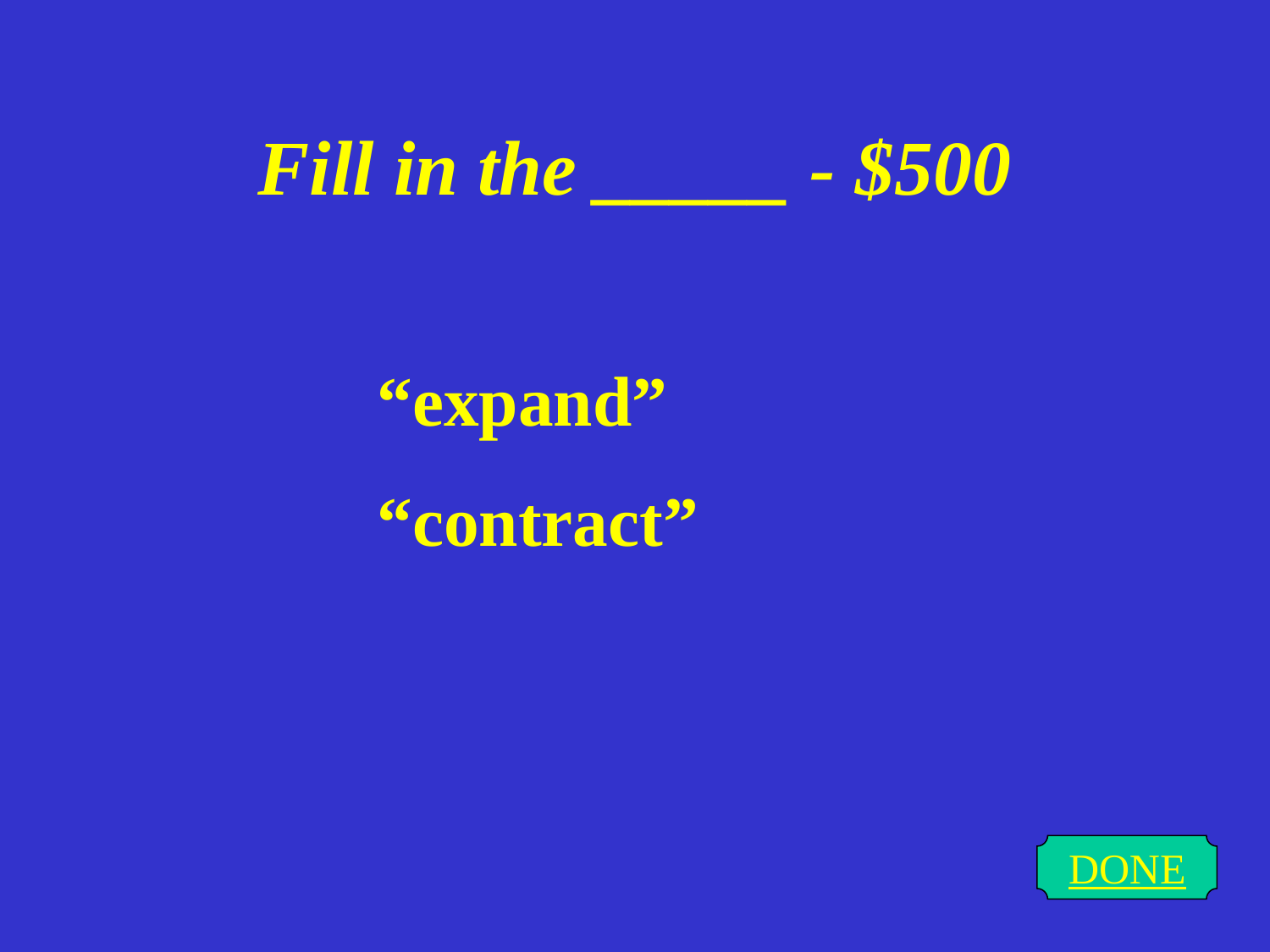

# Fill in the _____ - $500
“expand”
“contract”

DONE